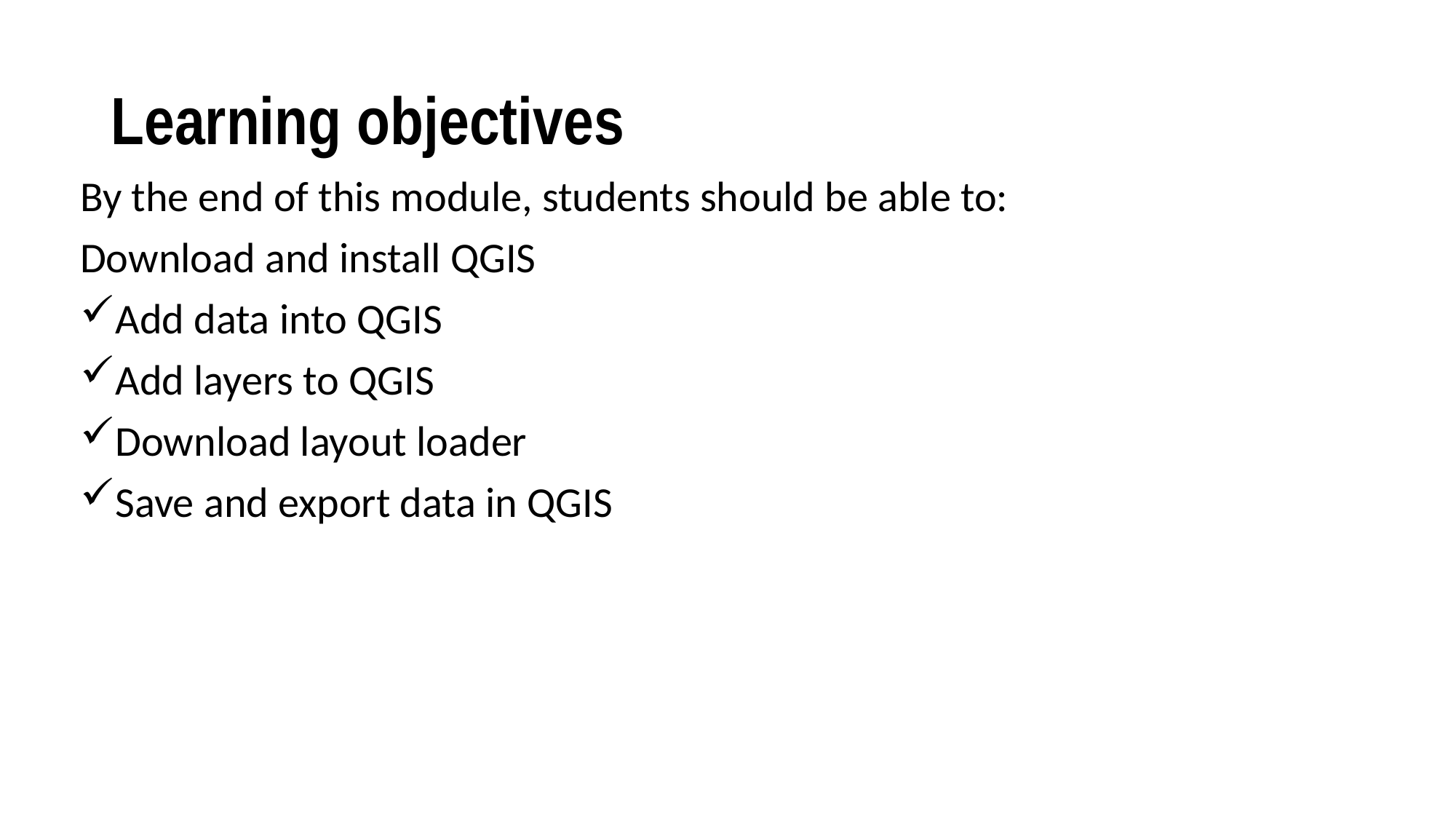

# Learning objectives
By the end of this module, students should be able to:
Download and install QGIS
Add data into QGIS
Add layers to QGIS
Download layout loader
Save and export data in QGIS